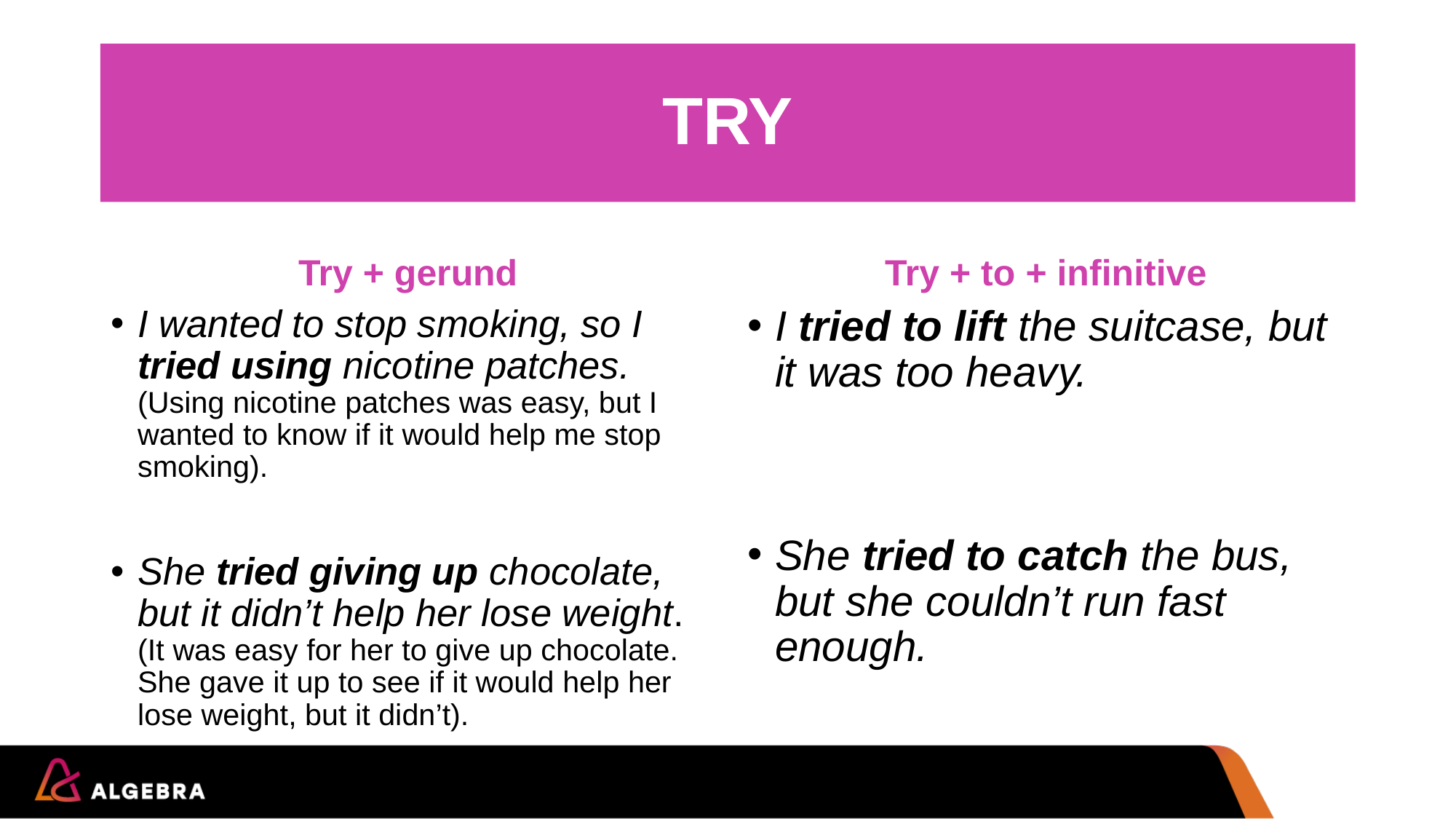

# TRY
Try + gerund
Try + to + infinitive
I wanted to stop smoking, so I tried using nicotine patches. (Using nicotine patches was easy, but I wanted to know if it would help me stop smoking).

She tried giving up chocolate, but it didn’t help her lose weight. (It was easy for her to give up chocolate. She gave it up to see if it would help her lose weight, but it didn’t).
I tried to lift the suitcase, but it was too heavy.

She tried to catch the bus, but she couldn’t run fast enough.